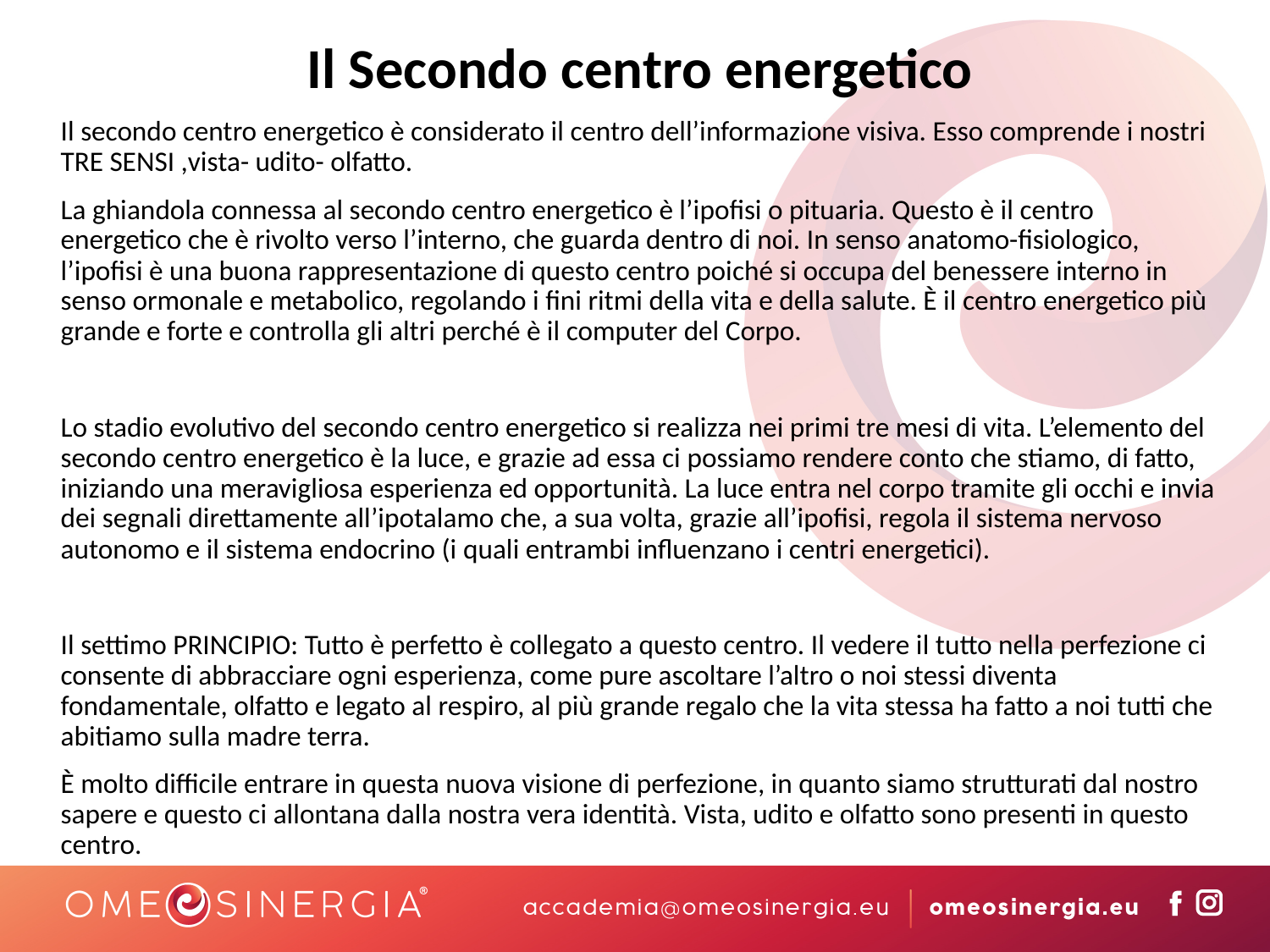

Il Secondo centro energetico

Il secondo centro energetico è considerato il centro dell’informazione visiva. Esso comprende i nostri TRE SENSI ,vista- udito- olfatto.
La ghiandola connessa al secondo centro energetico è l’ipofisi o pituaria. Questo è il centro energetico che è rivolto verso l’interno, che guarda dentro di noi. In senso anatomo-fisiologico, l’ipofisi è una buona rappresentazione di questo centro poiché si occupa del benessere interno in senso ormonale e metabolico, regolando i fini ritmi della vita e della salute. È il centro energetico più grande e forte e controlla gli altri perché è il computer del Corpo.

Lo stadio evolutivo del secondo centro energetico si realizza nei primi tre mesi di vita. L’elemento del secondo centro energetico è la luce, e grazie ad essa ci possiamo rendere conto che stiamo, di fatto, iniziando una meravigliosa esperienza ed opportunità. La luce entra nel corpo tramite gli occhi e invia dei segnali direttamente all’ipotalamo che, a sua volta, grazie all’ipofisi, regola il sistema nervoso autonomo e il sistema endocrino (i quali entrambi influenzano i centri energetici).

Il settimo PRINCIPIO: Tutto è perfetto è collegato a questo centro. Il vedere il tutto nella perfezione ci consente di abbracciare ogni esperienza, come pure ascoltare l’altro o noi stessi diventa fondamentale, olfatto e legato al respiro, al più grande regalo che la vita stessa ha fatto a noi tutti che abitiamo sulla madre terra.
È molto difficile entrare in questa nuova visione di perfezione, in quanto siamo strutturati dal nostro sapere e questo ci allontana dalla nostra vera identità. Vista, udito e olfatto sono presenti in questo centro.